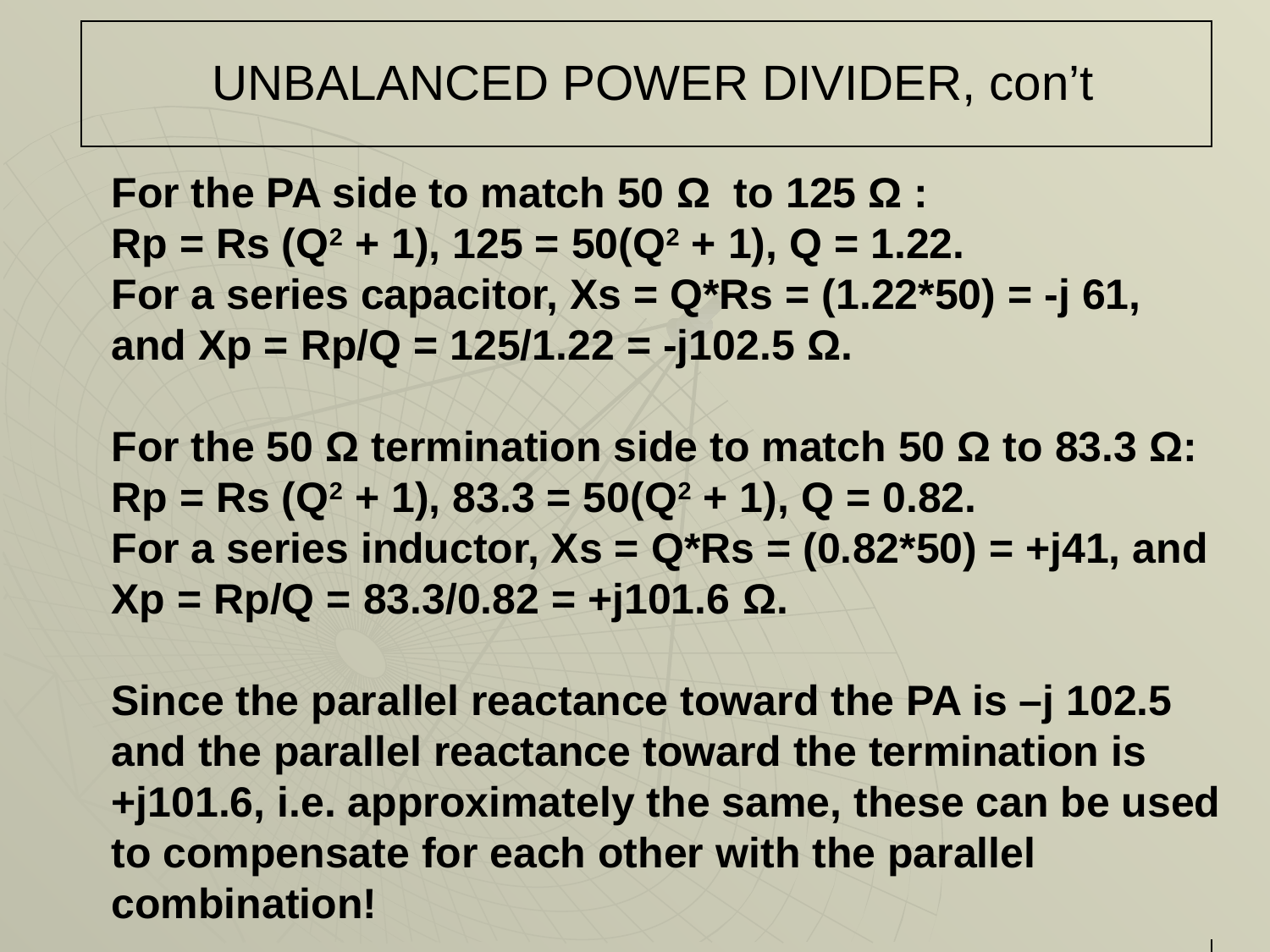

# UNBALANCED POWER DIVIDER, con’t

For the PA side to match 50 Ω  to 125 Ω :
Rp = Rs (Q2 + 1), 125 = 50(Q2 + 1), Q = 1.22.
For a series capacitor, Xs = Q*Rs = (1.22*50) = -j 61, and Xp = Rp/Q = 125/1.22 = -j102.5 Ω.

For the 50 Ω termination side to match 50 Ω to 83.3 Ω:
Rp = Rs (Q2 + 1), 83.3 = 50(Q2 + 1), Q = 0.82.
For a series inductor, Xs = Q*Rs = (0.82*50) = +j41, and Xp = Rp/Q = 83.3/0.82 = +j101.6 Ω.

Since the parallel reactance toward the PA is –j 102.5 and the parallel reactance toward the termination is +j101.6, i.e. approximately the same, these can be used to compensate for each other with the parallel combination!